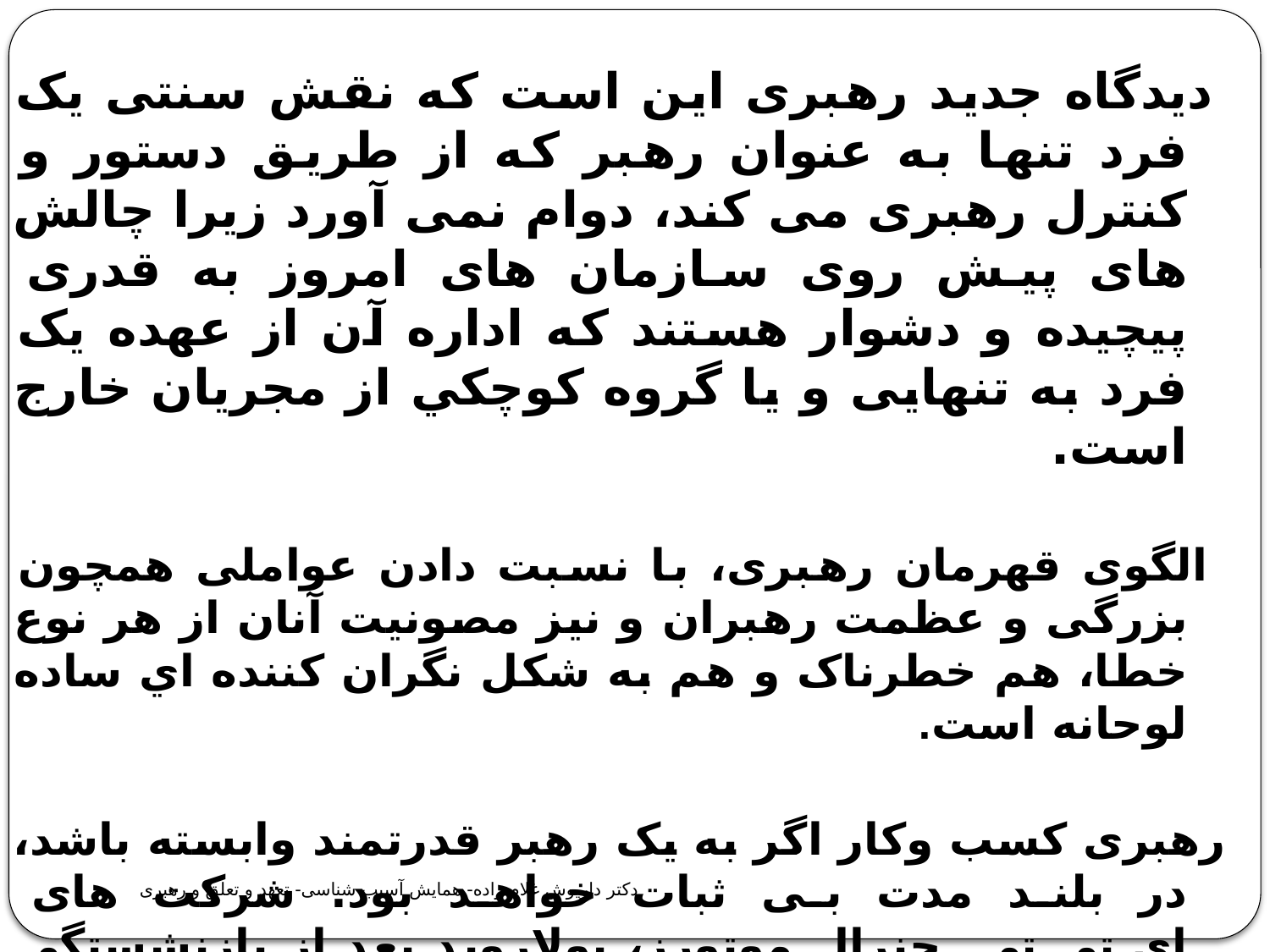

دیدگاه جدید رهبری این است که نقش سنتی یک فرد تنها به عنوان رهبر که از طریق دستور و کنترل رهبری می کند، دوام نمی آورد زیرا چالش های پیش روی سازمان های امروز به قدری پیچیده و دشوار هستند که اداره آن از عهده یک فرد به تنهایی و یا گروه کوچکي از مجریان خارج است.

 الگوی قهرمان رهبری، با نسبت دادن عواملی همچون بزرگی و عظمت رهبران و نیز مصونیت آنان از هر نوع خطا، هم خطرناک و هم به شكل نگران كننده اي ساده لوحانه است.

رهبری کسب وکار اگر به یک رهبر قدرتمند وابسته باشد، در بلند مدت بی ثبات خواهد بود. شرکت های ای.تی.تی. جنرال موتورز، پولاروید بعد از بازنشستگی مدیر عامل آن با وضعیت نامناسبی مواجه شدند.

دکتر داریوش غلام زاده- همایش آسیب شناسی- تعهد و تعلق و رهبری